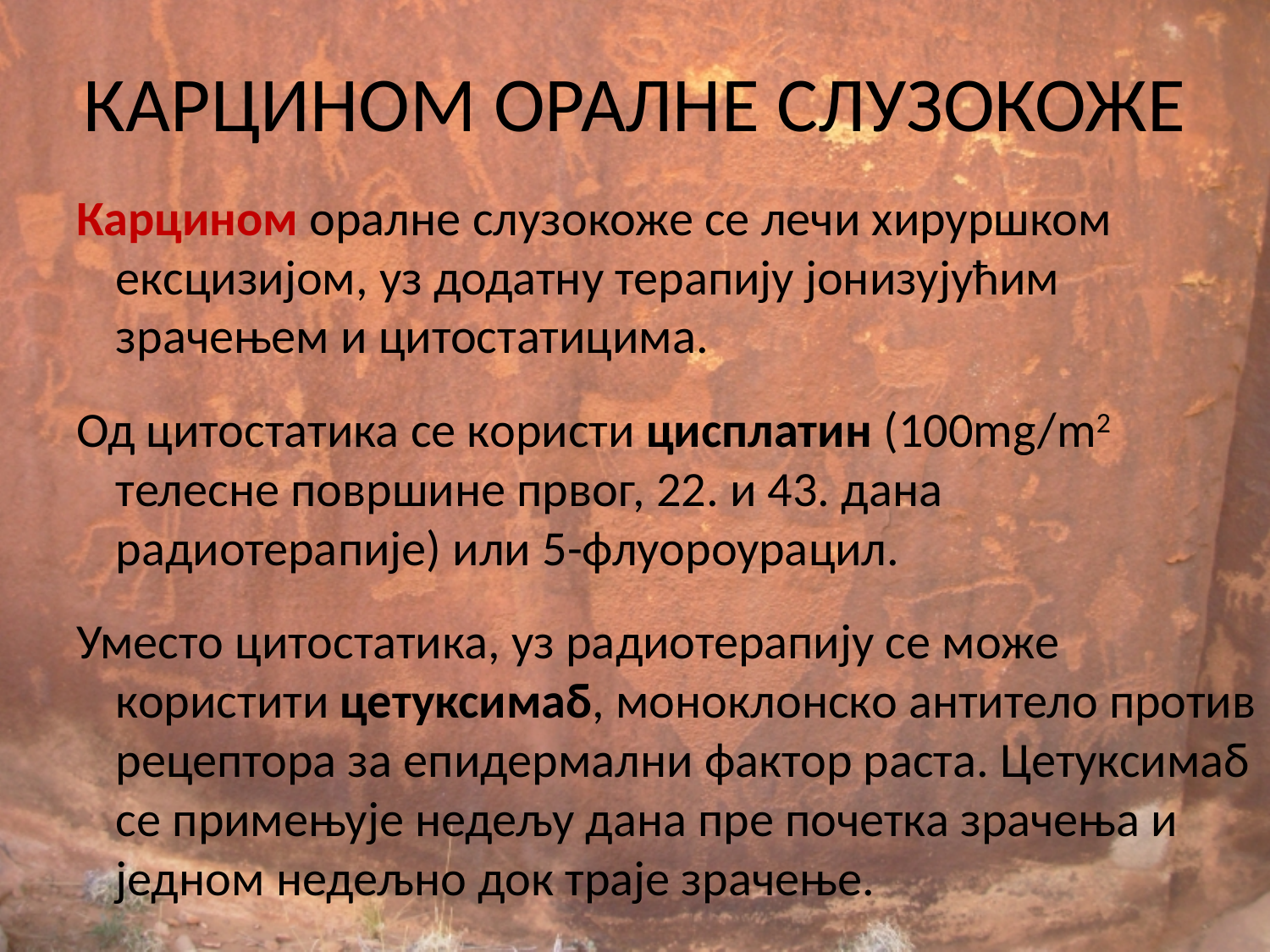

# КАРЦИНОМ ОРАЛНЕ СЛУЗОКОЖЕ
Карцином оралне слузокоже се лечи хируршком ексцизијом, уз додатну терапију јонизујућим зрачењем и цитостатицима.

Од цитостатика се користи цисплатин (100mg/m2 телесне површине првог, 22. и 43. дана радиотерапије) или 5-флуороурацил.

Уместо цитостатика, уз радиотерапију се може користити цетуксимаб, моноклонско антитело против рецептора за епидермални фактор раста. Цетуксимаб се примењује недељу дана пре почетка зрачења и једном недељно док траје зрачење.